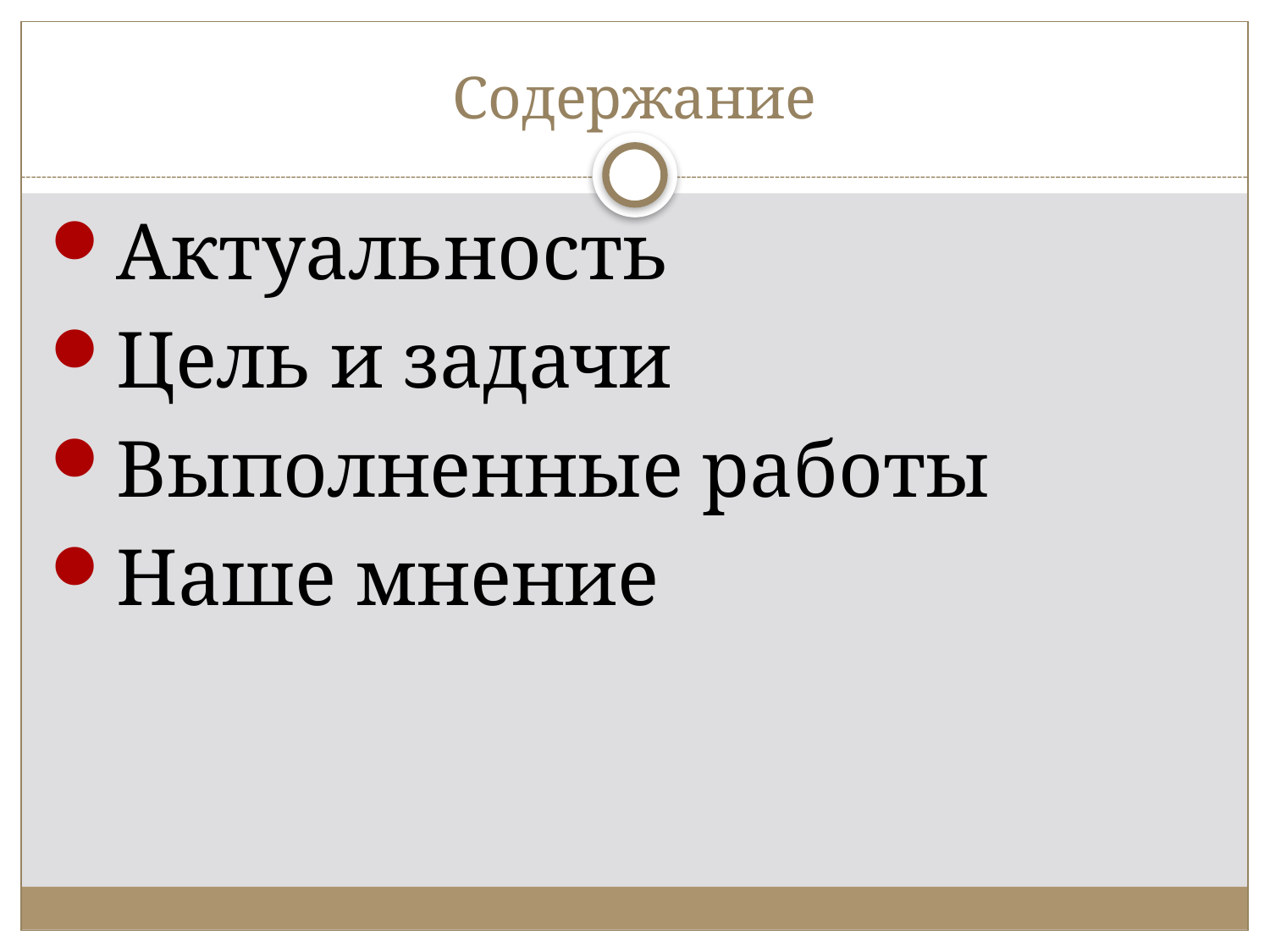

# Содержание
Актуальность
Цель и задачи
Выполненные работы
Наше мнение